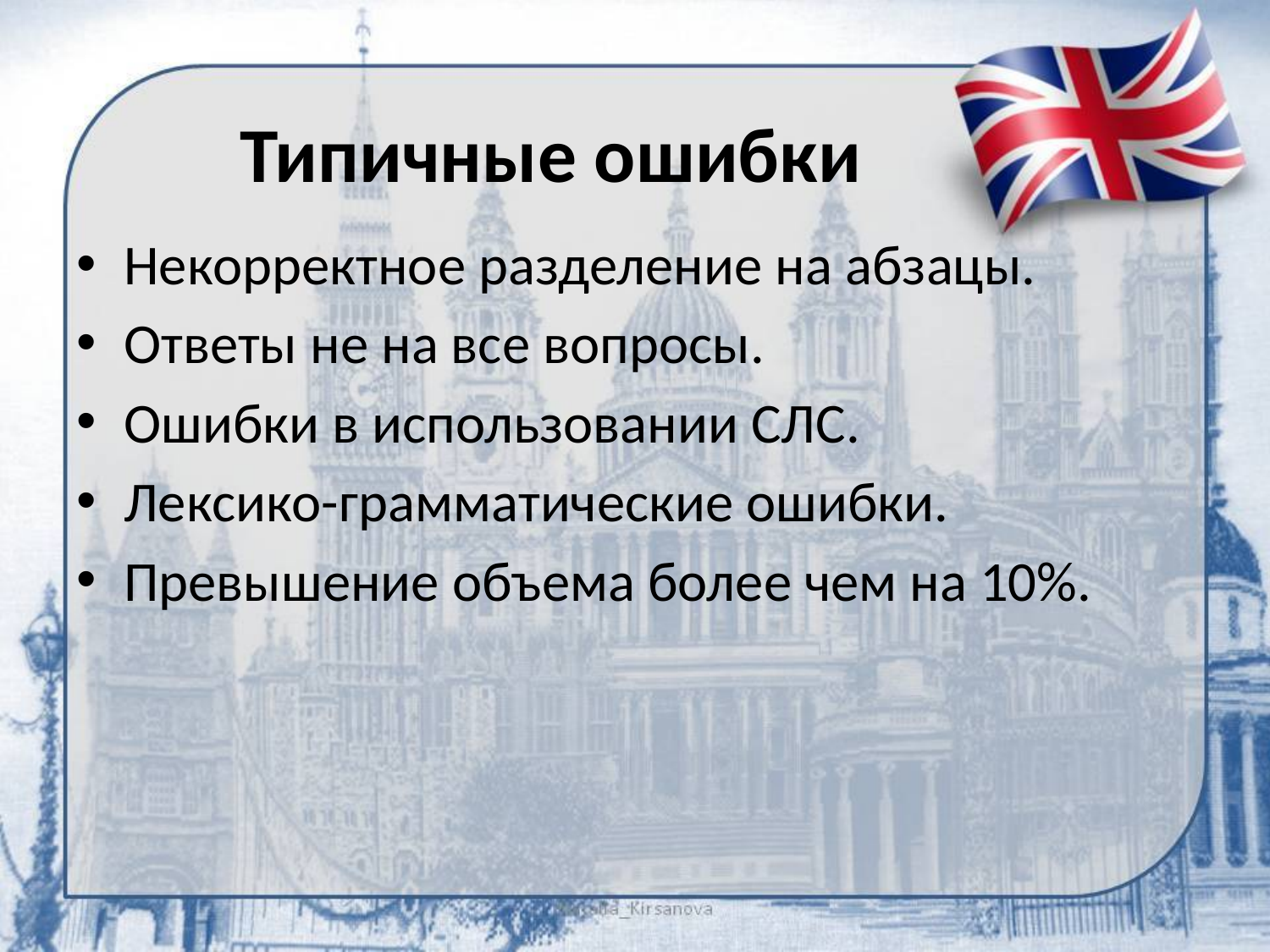

# Типичные ошибки
Некорректное разделение на абзацы.
Ответы не на все вопросы.
Ошибки в использовании СЛС.
Лексико-грамматические ошибки.
Превышение объема более чем на 10%.